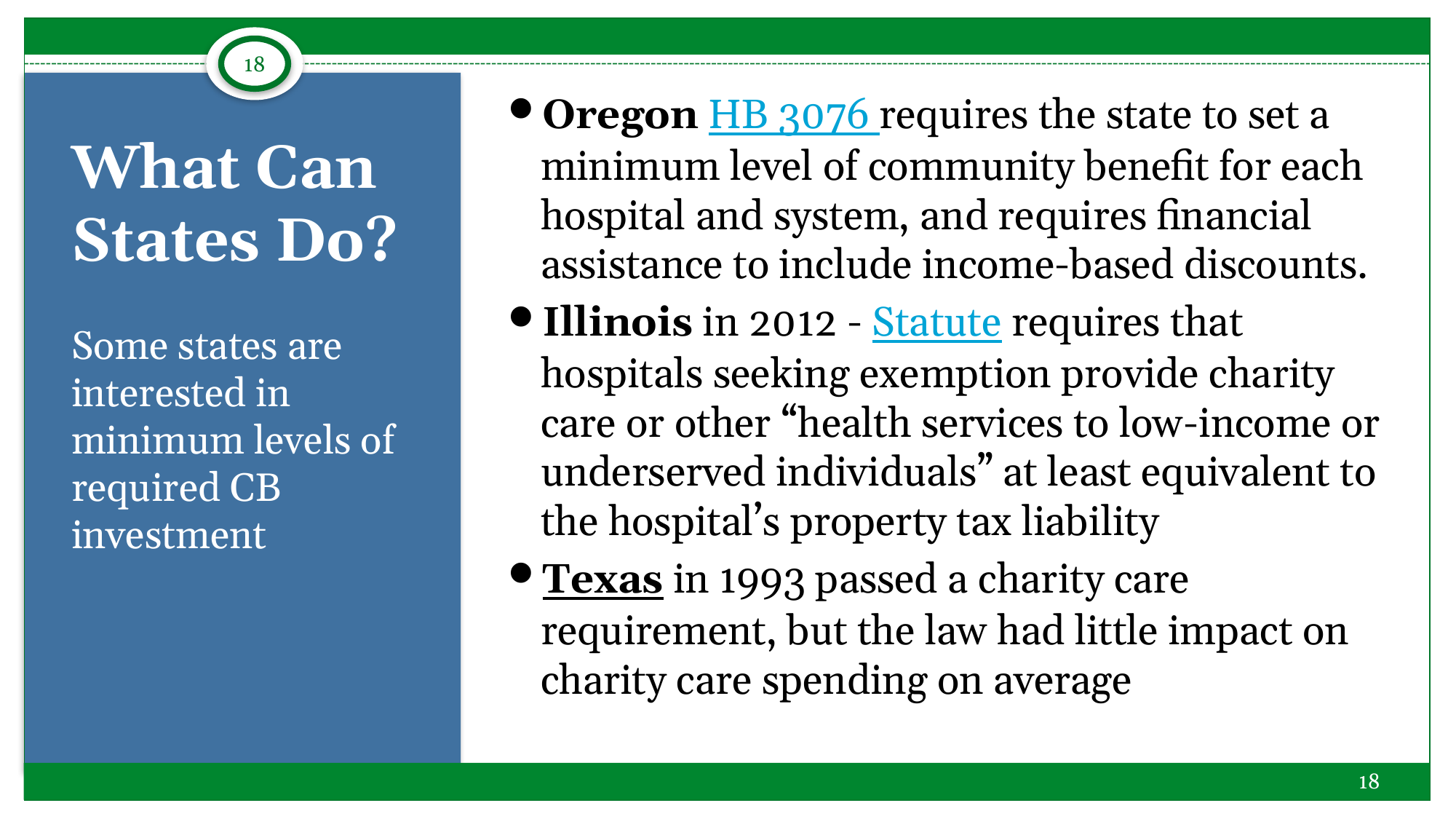

18
Oregon HB 3076 requires the state to set a minimum level of community benefit for each hospital and system, and requires financial assistance to include income-based discounts.
Illinois in 2012 - Statute requires that hospitals seeking exemption provide charity care or other “health services to low-income or underserved individuals” at least equivalent to the hospital’s property tax liability
Texas in 1993 passed a charity care requirement, but the law had little impact on charity care spending on average

# What Can States Do?
Some states are interested in minimum levels of required CB investment